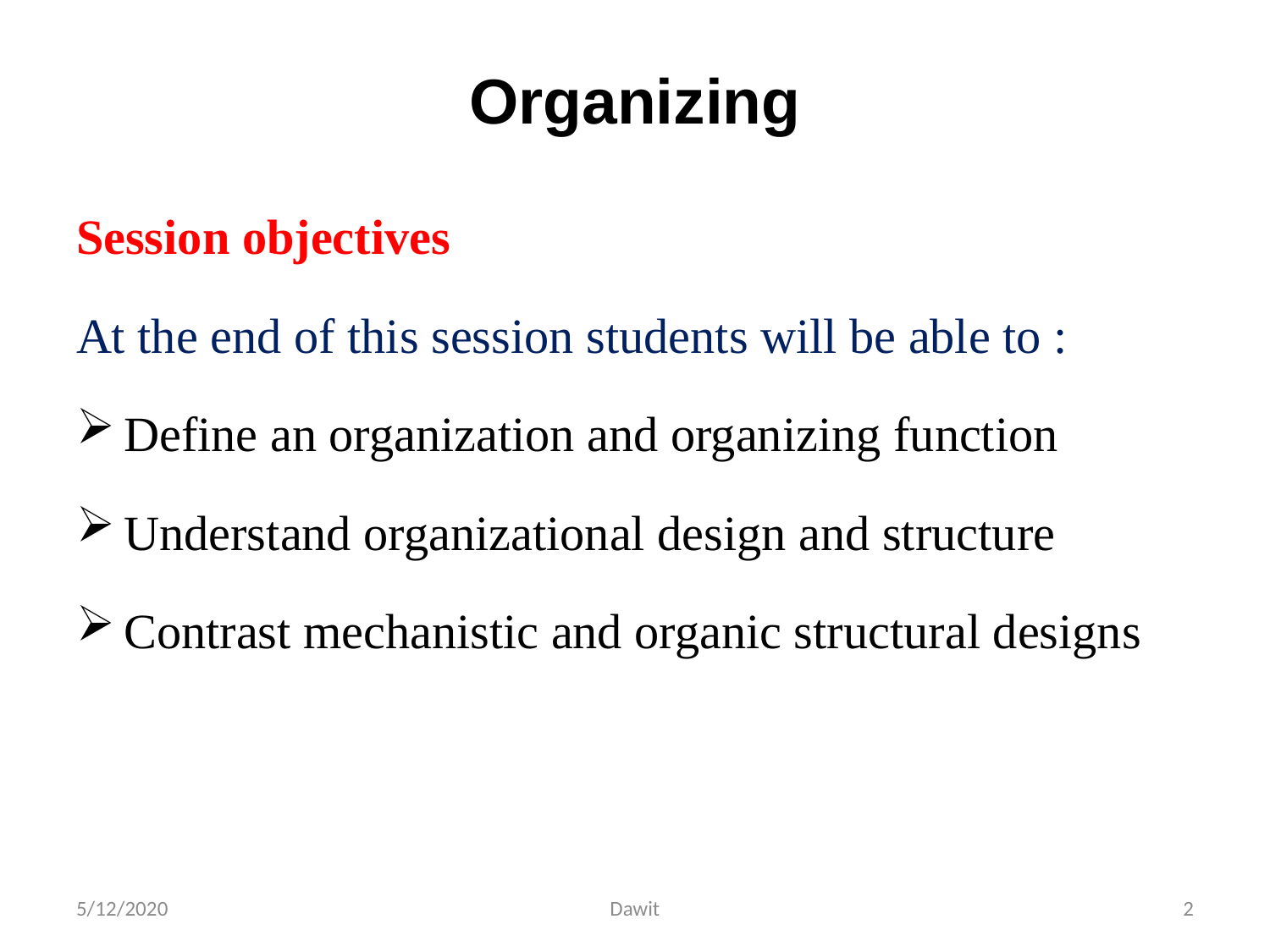

# Organizing
Session objectives
At the end of this session students will be able to :
Define an organization and organizing function
Understand organizational design and structure
Contrast mechanistic and organic structural designs
5/12/2020
Dawit
2